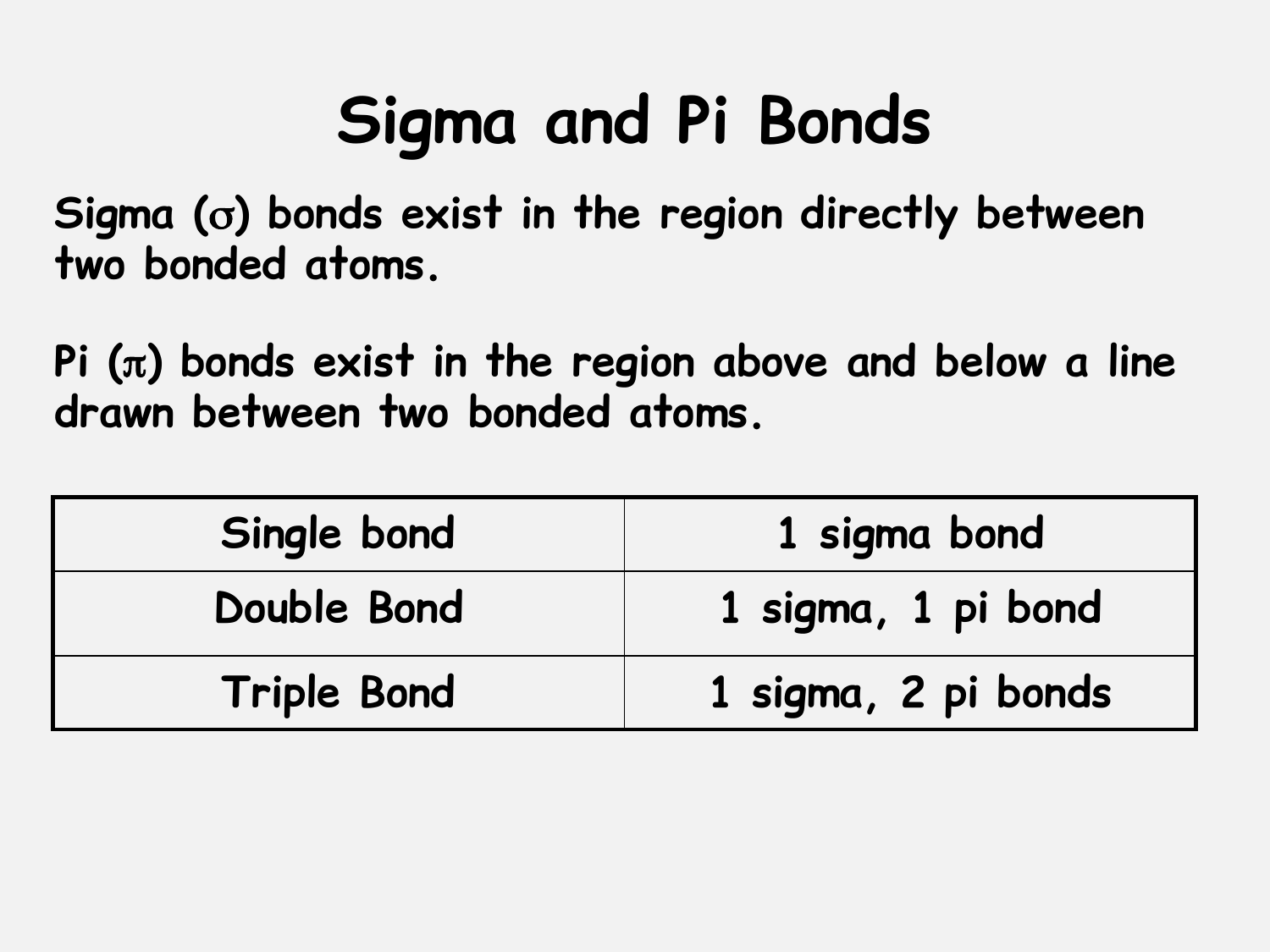

# Sigma and Pi Bonds
Sigma (σ) bonds exist in the region directly between two bonded atoms.
Pi (π) bonds exist in the region above and below a line drawn between two bonded atoms.
| Single bond | 1 sigma bond |
| --- | --- |
| Double Bond | 1 sigma, 1 pi bond |
| Triple Bond | 1 sigma, 2 pi bonds |